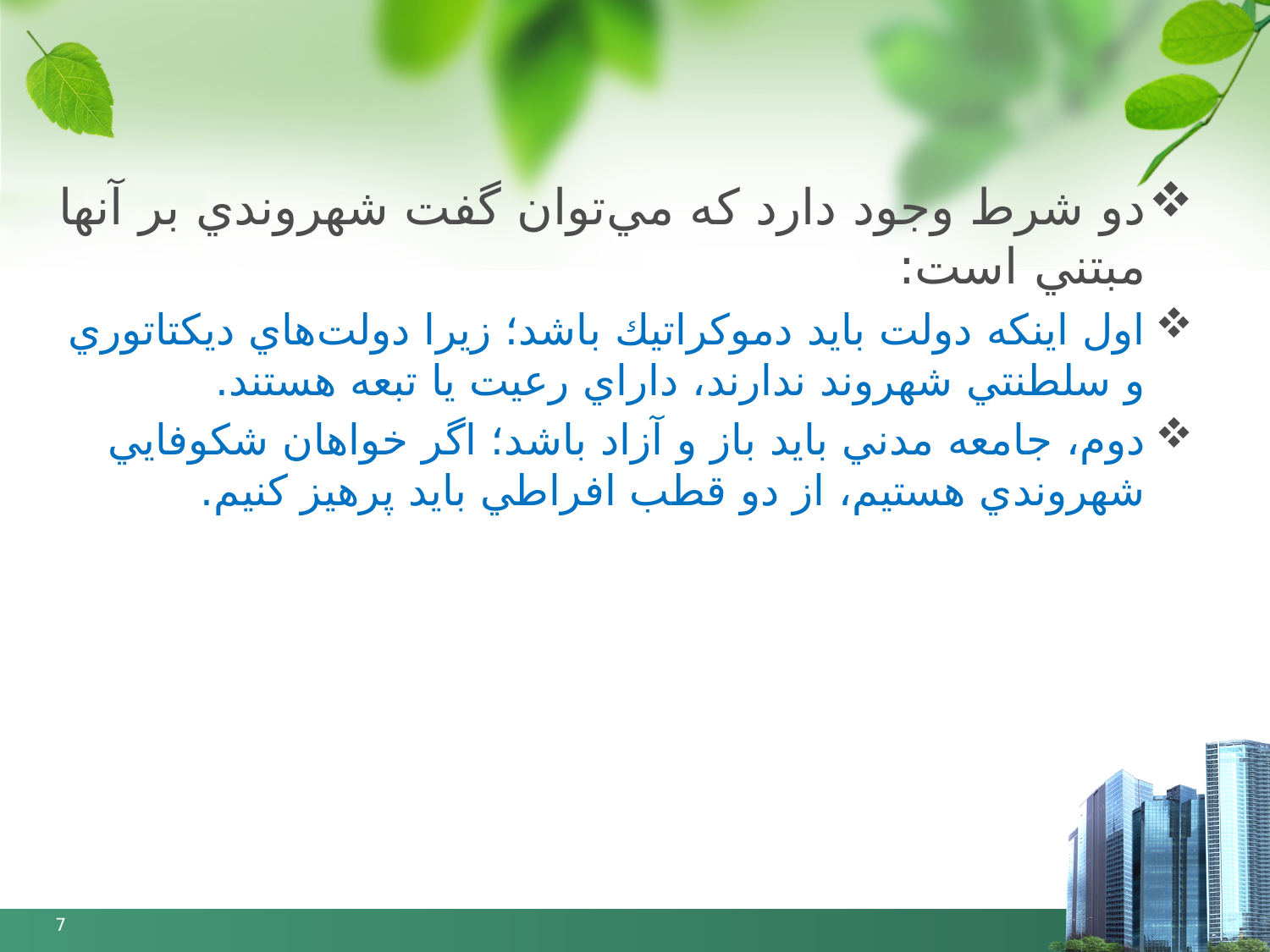

دو شرط وجود دارد كه مي‌توان گفت شهروندي بر آنها مبتني است:
اول اينكه دولت بايد دموكراتيك باشد؛ زيرا دولت‌هاي ديكتاتوري و سلطنتي شهروند ندارند، داراي رعيت يا تبعه هستند.
دوم، جامعه مدني بايد باز و آزاد باشد؛ اگر خواهان شكوفايي شهروندي هستيم، از دو قطب افراطي بايد پرهيز كنيم.

7